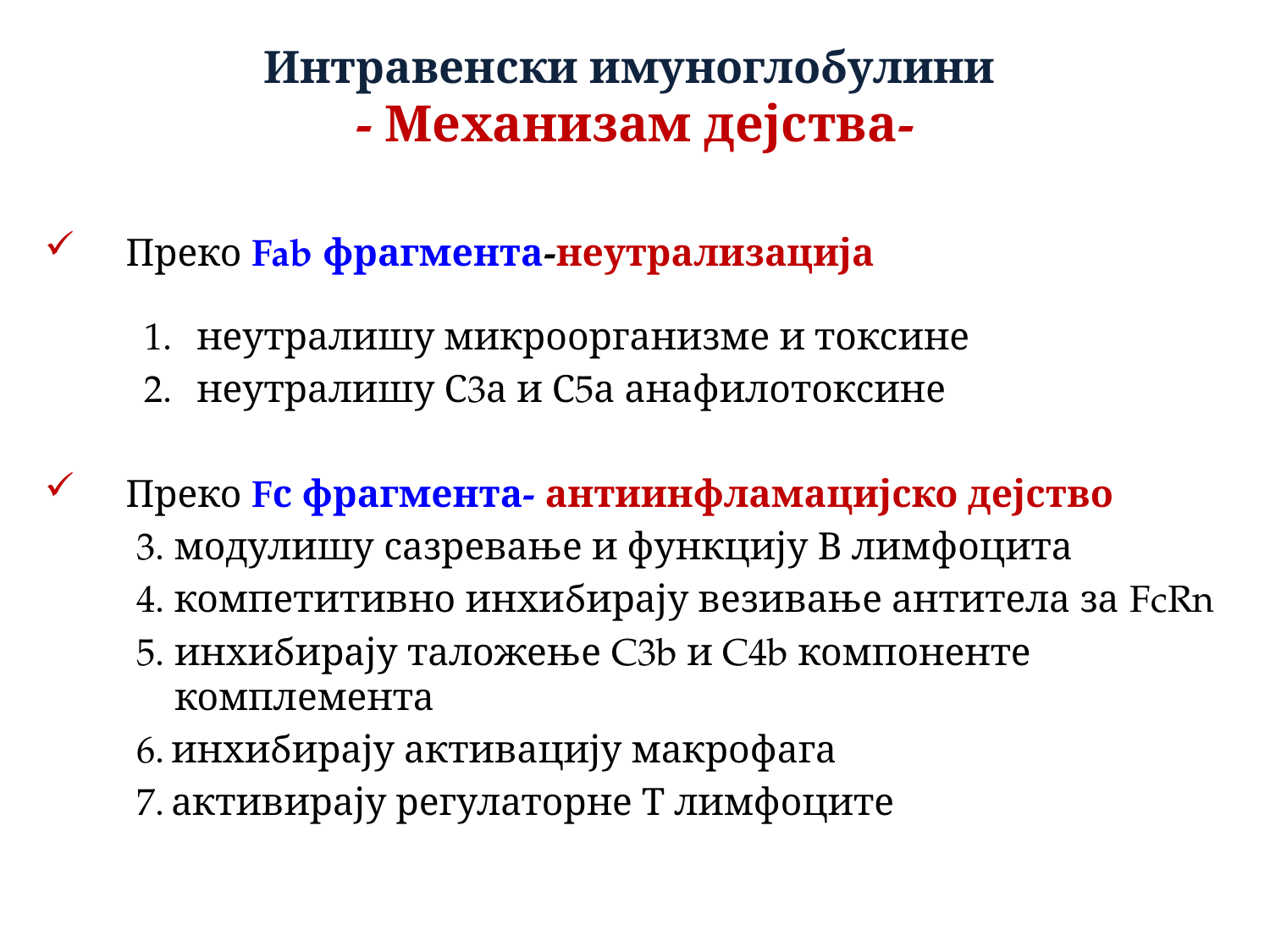

# Интравенски имуноглобулини - Механизам дејства-
Преко Fab фрагмента-неутрализација

неутралишу микроорганизме и токсине
неутралишу С3а и С5а анафилотоксине

Преко Fс фрагмента- антиинфламацијско дејство
3. модулишу сазревање и функцију В лимфоцита
4. компетитивно инхибирају везивање антитела за FcRn
5. инхибирају таложење C3b и C4b компоненте комплемента
 инхибирају активацију макрофага
 активирају регулаторне Т лимфоците